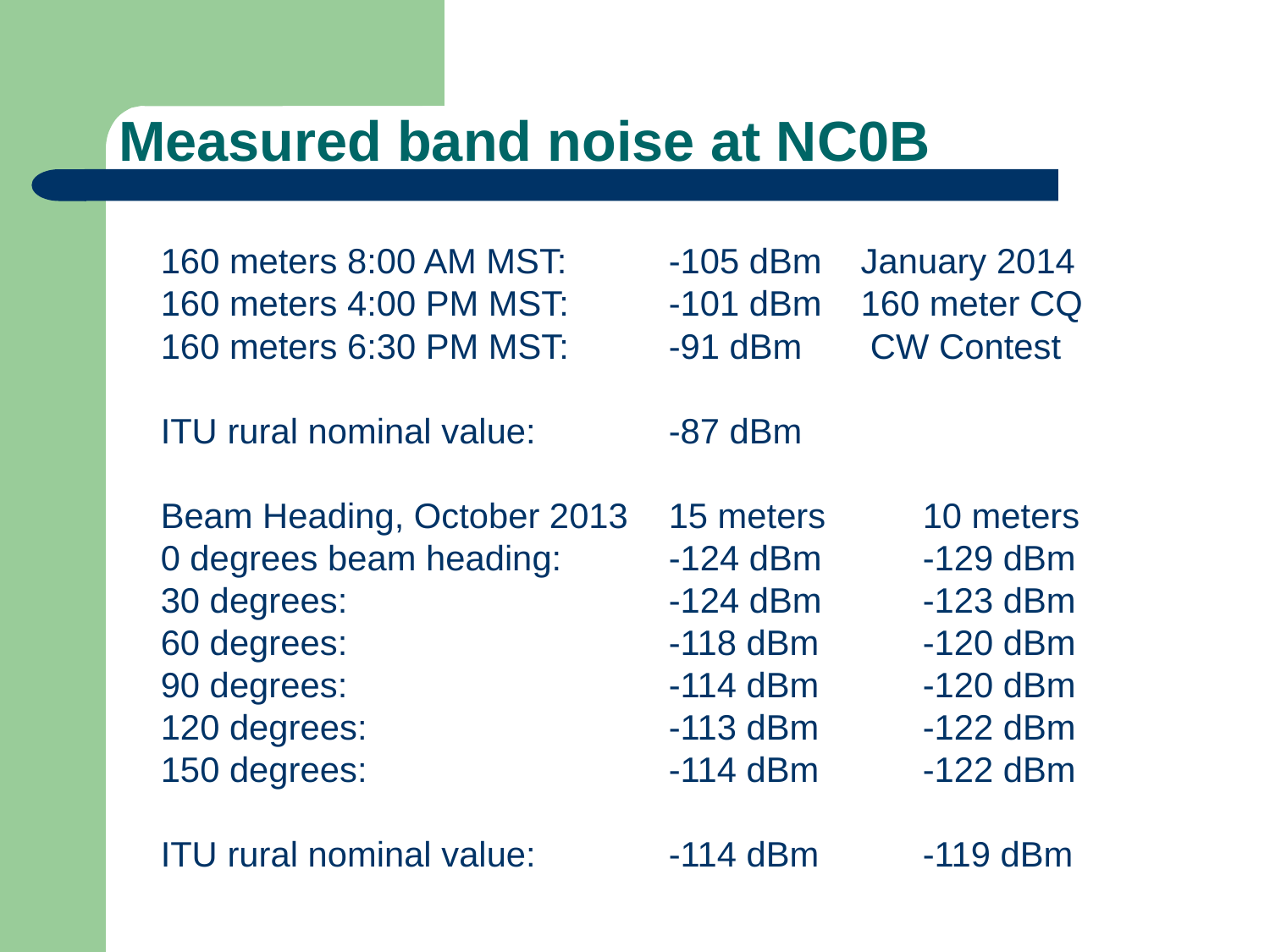

# Measured band noise at NC0B
160 meters 8:00 AM MST:	-105 dBm    January 2014
160 meters 4:00 PM MST:	-101 dBm    160 meter CQ
160 meters 6:30 PM MST:	-91 dBm       CW Contest

ITU rural nominal value:		-87 dBm

Beam Heading, October 2013 	15 meters	10 meters
0 degrees beam heading:	-124 dBm	-129 dBm
30 degrees:			-124 dBm	-123 dBm
60 degrees:			-118 dBm	-120 dBm
90 degrees:			-114 dBm	-120 dBm
120 degrees:			-113 dBm	-122 dBm
150 degrees:			-114 dBm	-122 dBm

ITU rural nominal value:		-114 dBm 	-119 dBm